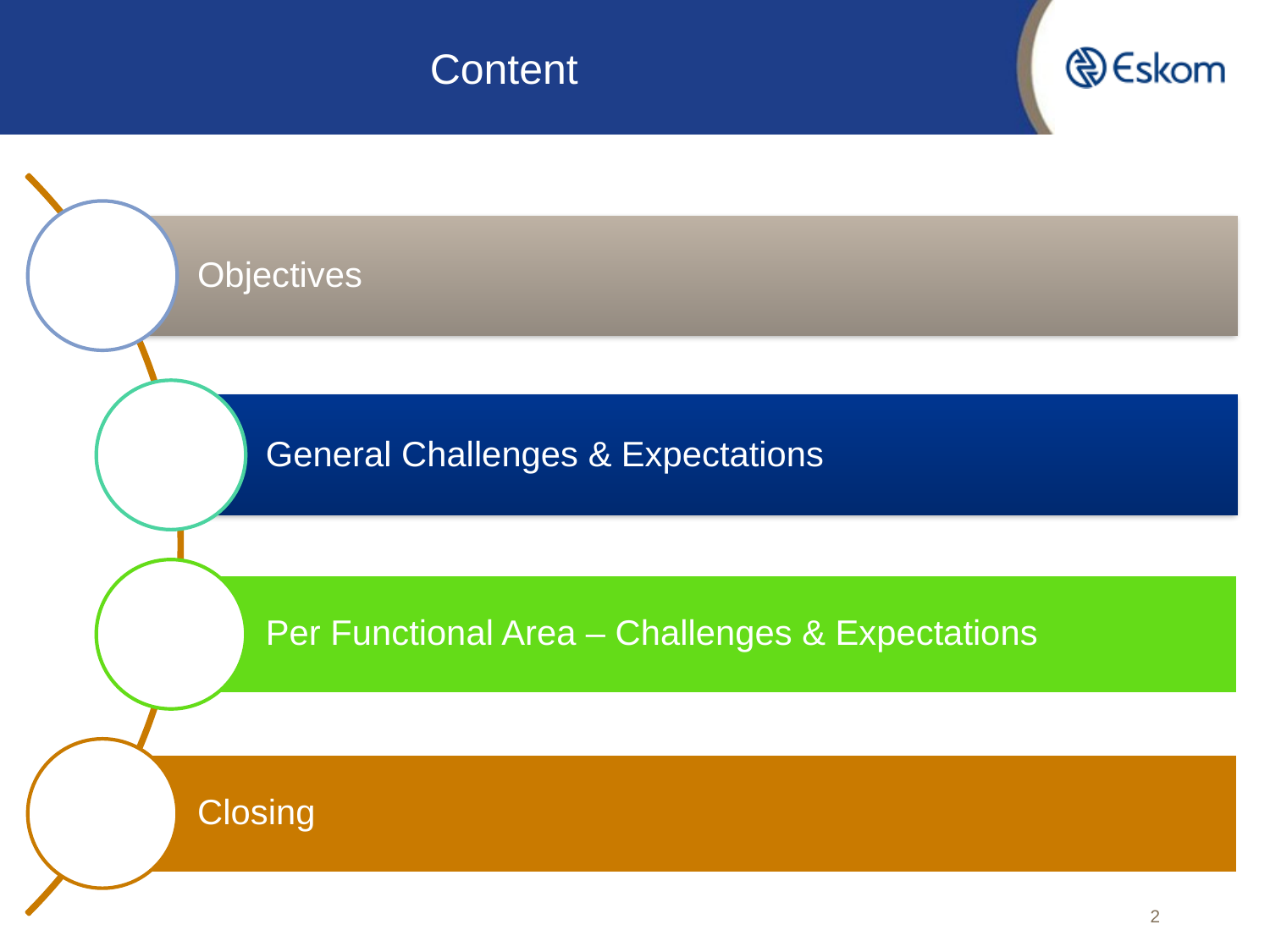

# Content
Objectives
General Challenges & Expectations
Per Functional Area – Challenges & Expectations
Closing
2